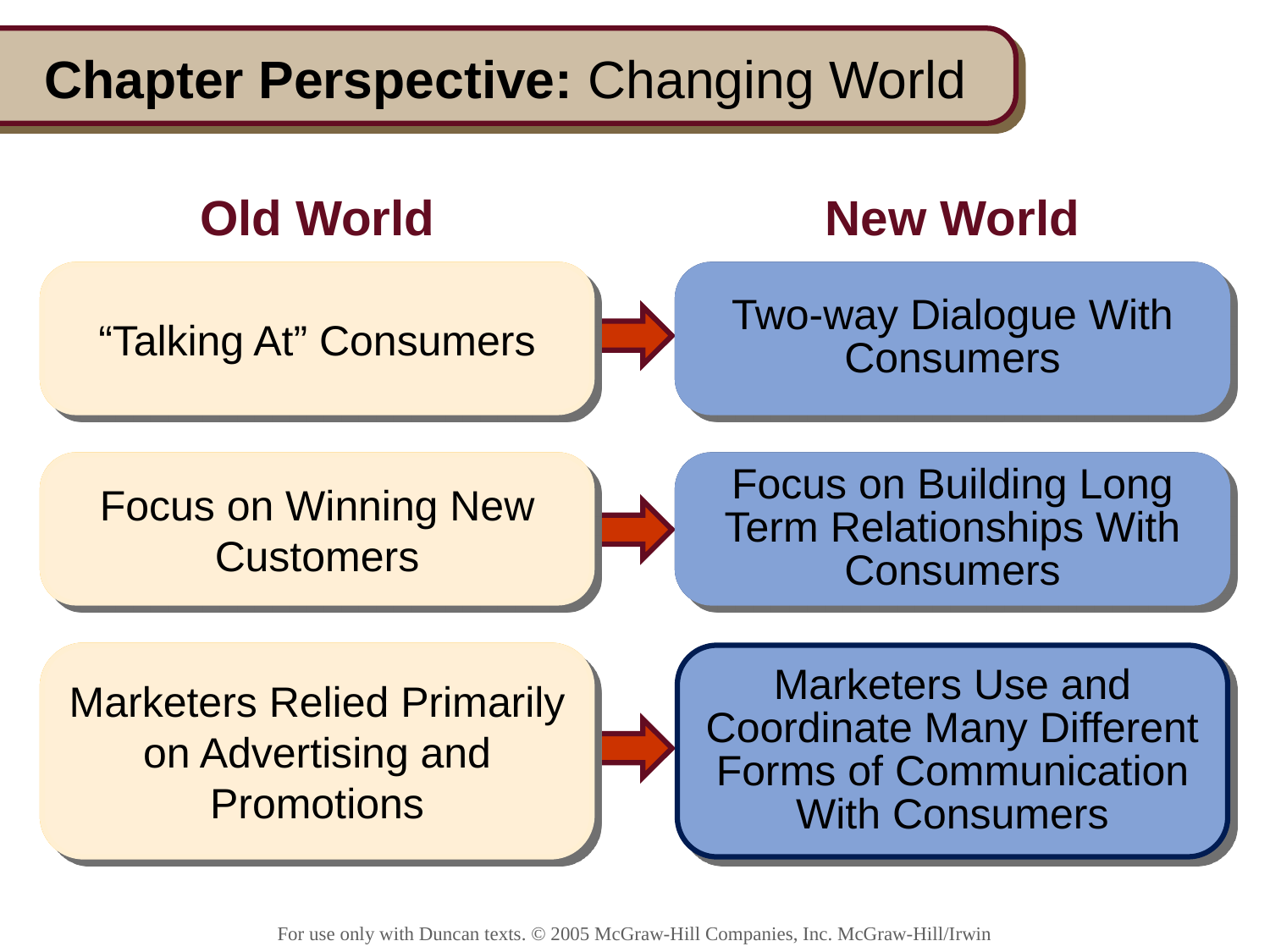

# Chapter Perspective: Changing World
Old World
New World
“Talking At” Consumers
“Talking At” Consumers
Two-way Dialogue With Consumers

Two-way Dialogue With Consumers
Focus on Winning New Customers
Focus on Winning New Customers
Focus on Building Long Term Relationships With Consumers

Focus on Building Long Term Relationships With Consumers
Marketers Relied Primarily on Advertising and Promotions
Marketers Relied Primarily on Advertising and Promotions
Marketers Use and Coordinate Many Different Forms of Communication With Consumers